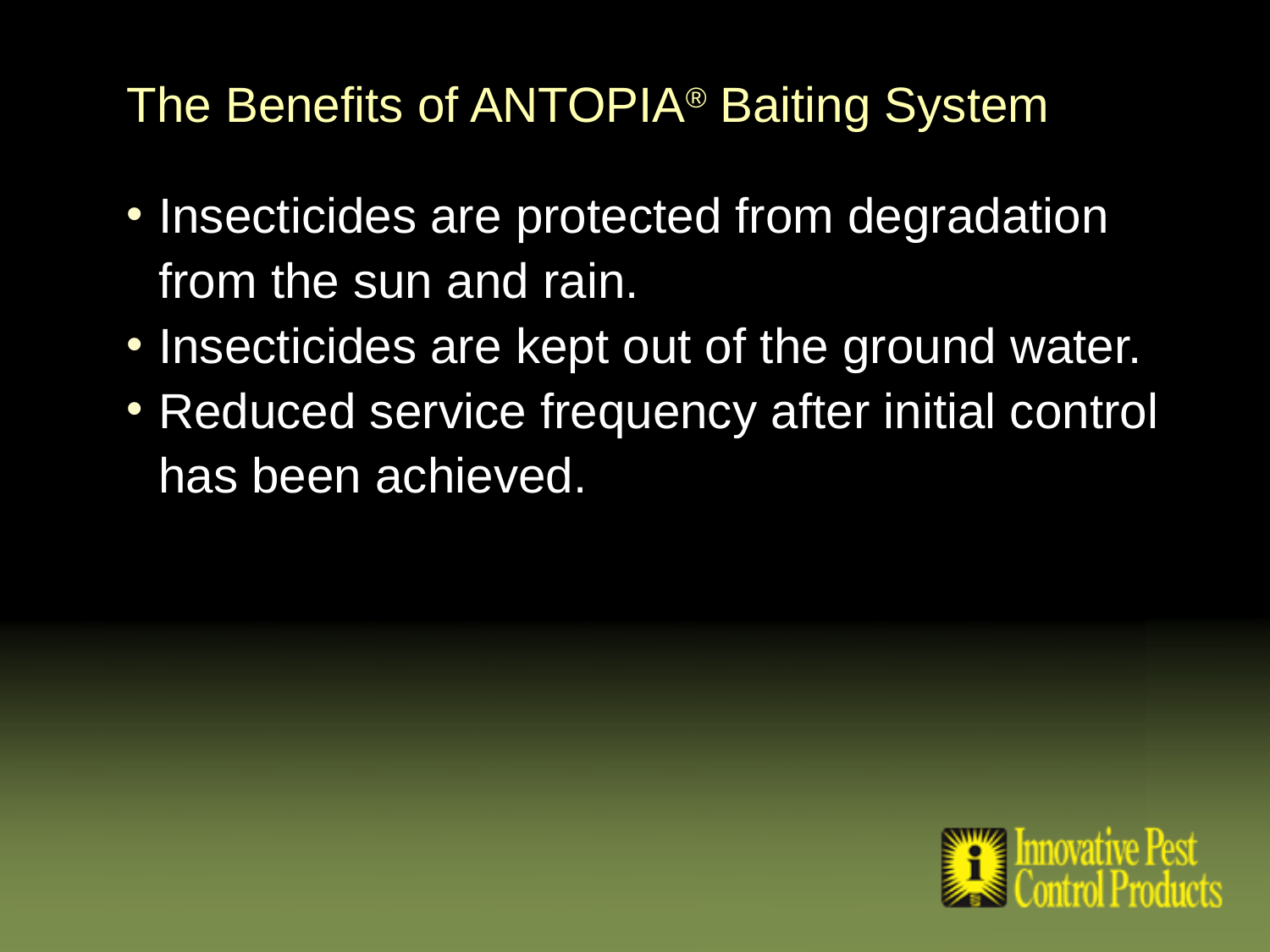

The Benefits of ANTOPIA® Baiting System
Insecticides are protected from degradation from the sun and rain.
Insecticides are kept out of the ground water.
Reduced service frequency after initial control has been achieved.